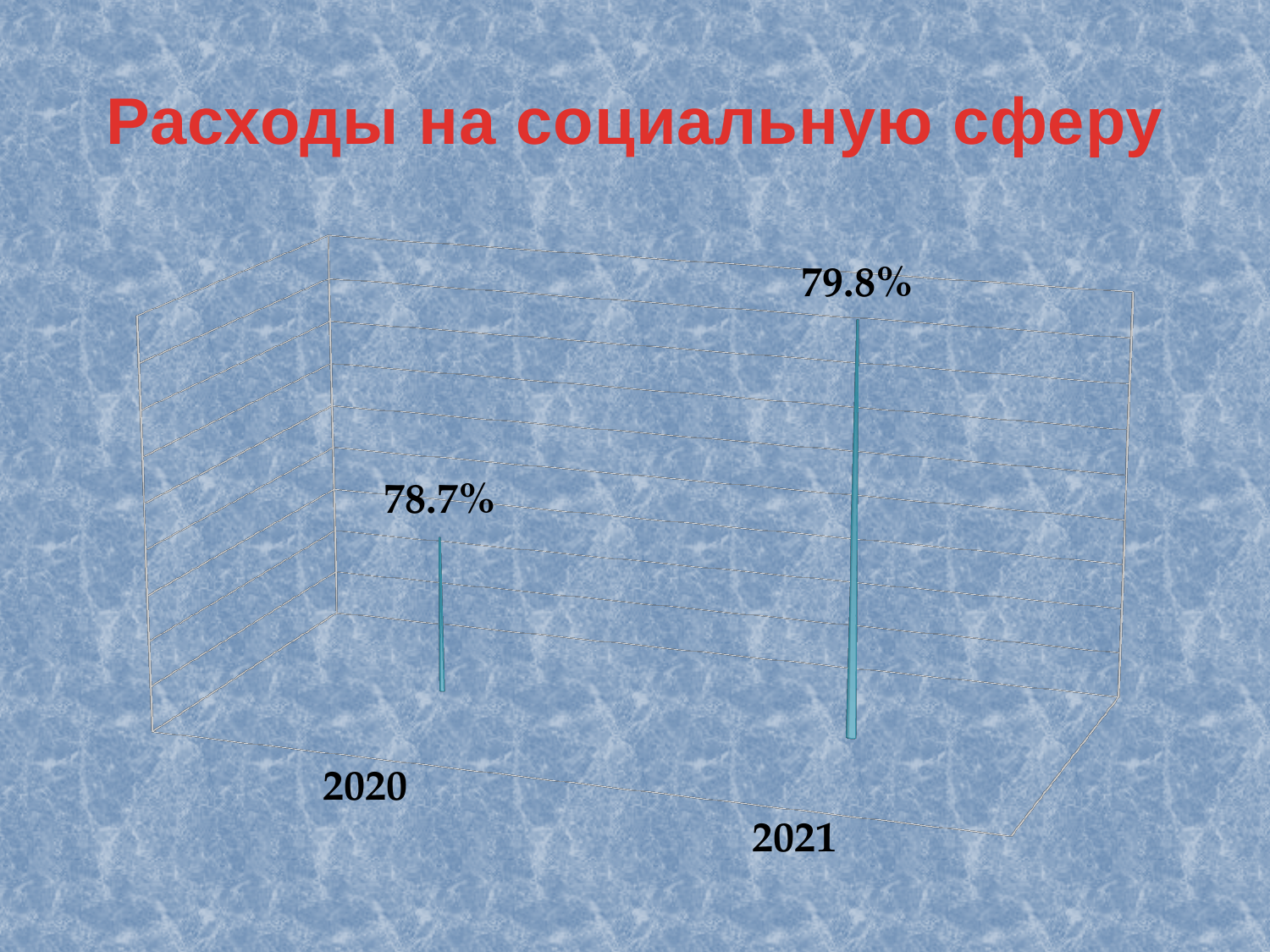

# Расходы на социальную сферу

[unsupported chart]